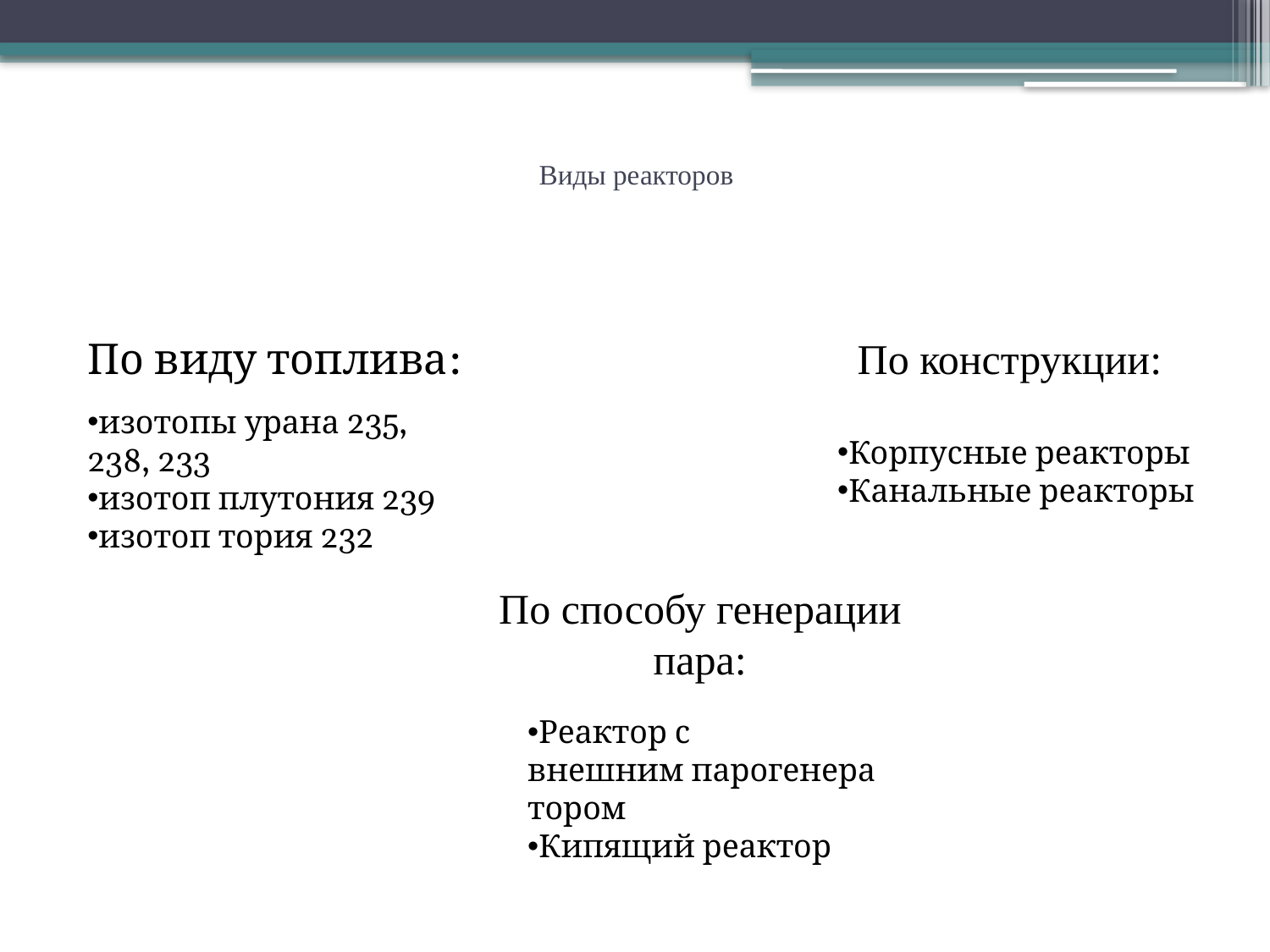

# Виды реакторов

По виду топлива:
По конструкции:

изотопы урана 235, 238, 233
изотоп плутония 239
изотоп тория 232

Корпусные реакторы
Канальные реакторы
По способу генерации пара:

Реактор с внешним парогенератором
Кипящий реактор